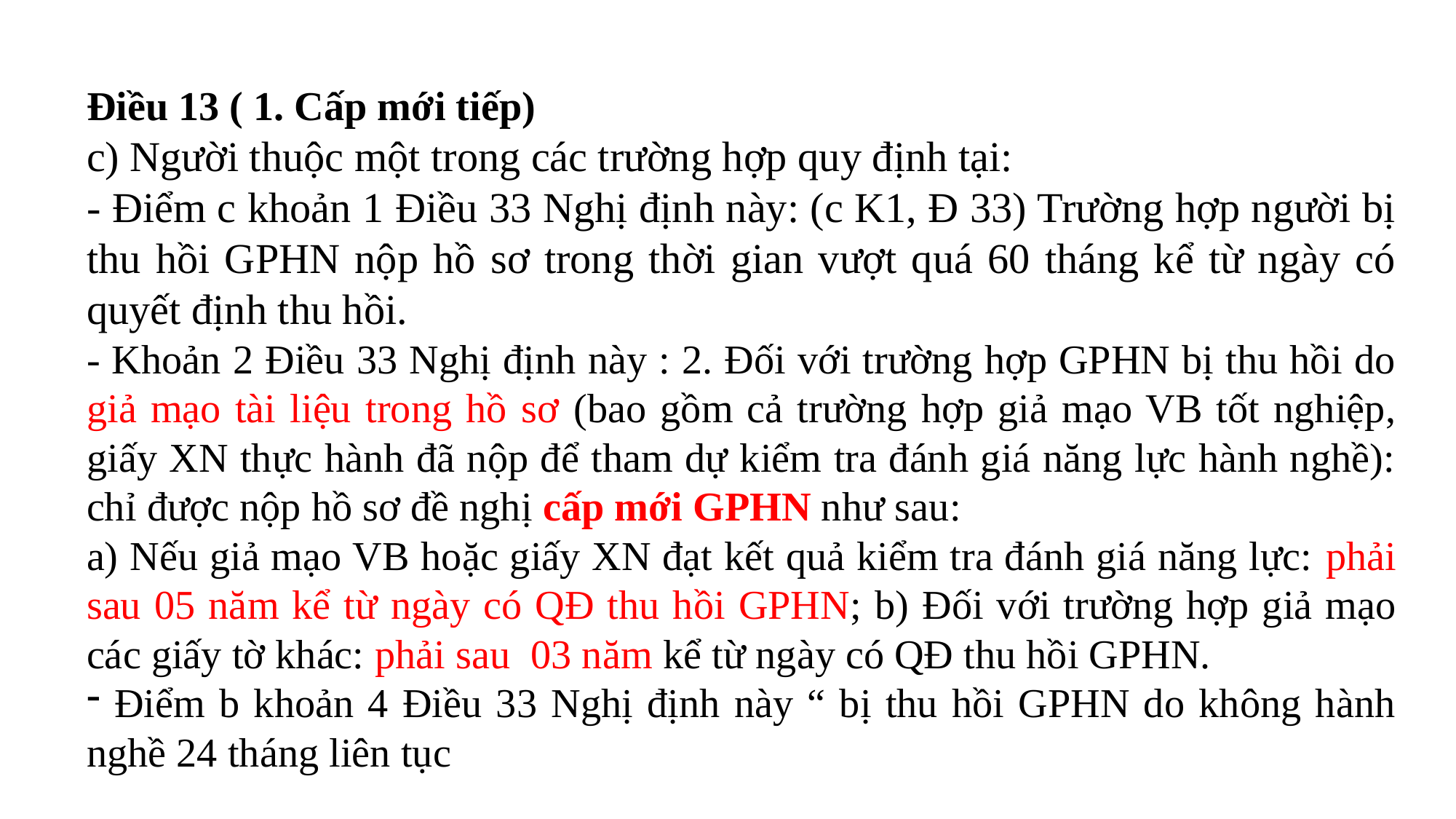

Điều 13 ( 1. Cấp mới tiếp)
c) Người thuộc một trong các trường hợp quy định tại:
- Điểm c khoản 1 Điều 33 Nghị định này: (c K1, Đ 33) Trường hợp người bị thu hồi GPHN nộp hồ sơ trong thời gian vượt quá 60 tháng kể từ ngày có quyết định thu hồi.
- Khoản 2 Điều 33 Nghị định này : 2. Đối với trường hợp GPHN bị thu hồi do giả mạo tài liệu trong hồ sơ (bao gồm cả trường hợp giả mạo VB tốt nghiệp, giấy XN thực hành đã nộp để tham dự kiểm tra đánh giá năng lực hành nghề): chỉ được nộp hồ sơ đề nghị cấp mới GPHN như sau:
a) Nếu giả mạo VB hoặc giấy XN đạt kết quả kiểm tra đánh giá năng lực: phải sau 05 năm kể từ ngày có QĐ thu hồi GPHN; b) Đối với trường hợp giả mạo các giấy tờ khác: phải sau  03 năm kể từ ngày có QĐ thu hồi GPHN.
 Điểm b khoản 4 Điều 33 Nghị định này “ bị thu hồi GPHN do không hành nghề 24 tháng liên tục